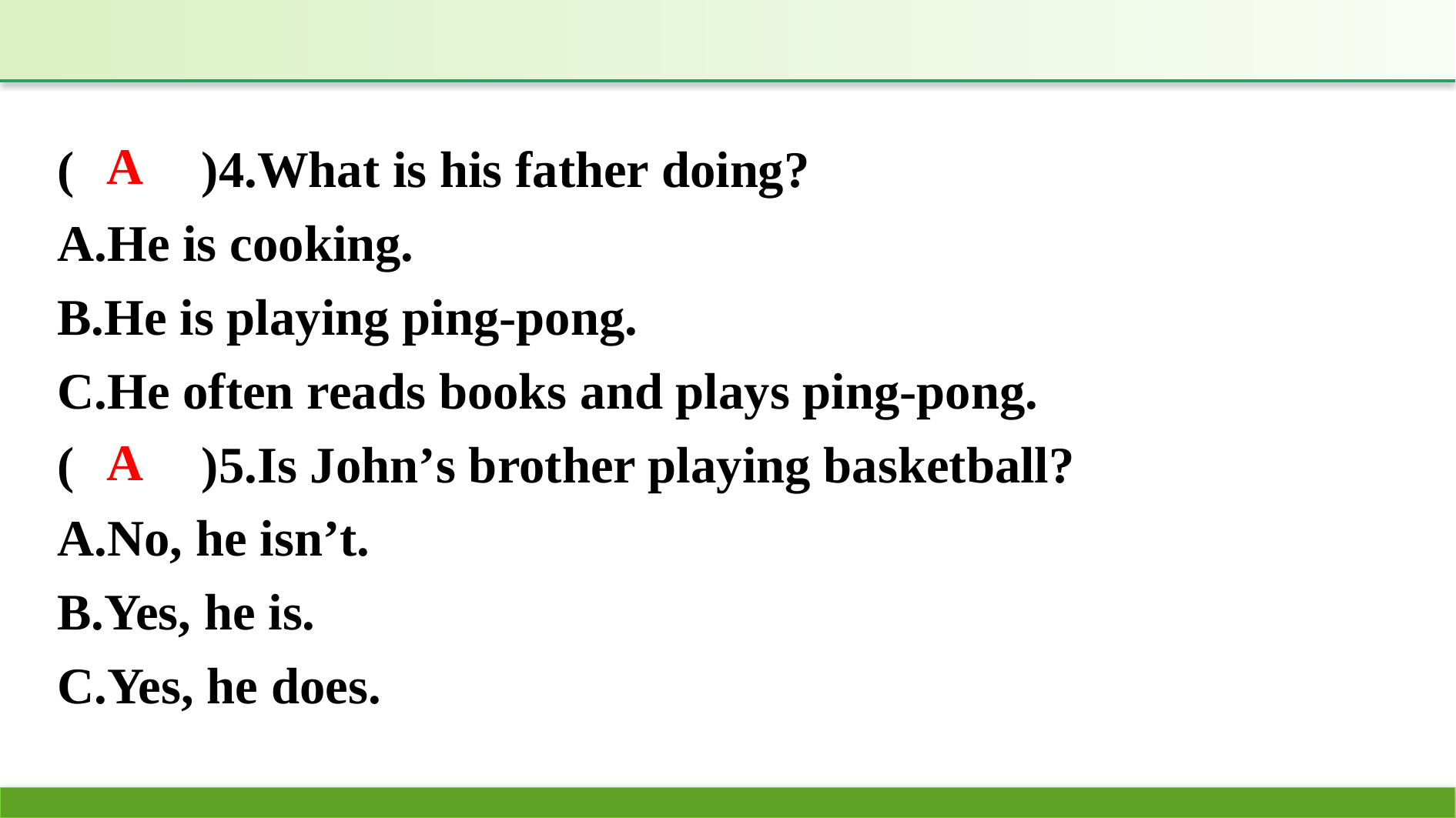

(　　)4.What is his father doing?
A.He is cooking.
B.He is playing ping-pong.
C.He often reads books and plays ping-pong.
(　　)5.Is John’s brother playing basketball?
A.No, he isn’t.
B.Yes, he is.
C.Yes, he does.
A
A